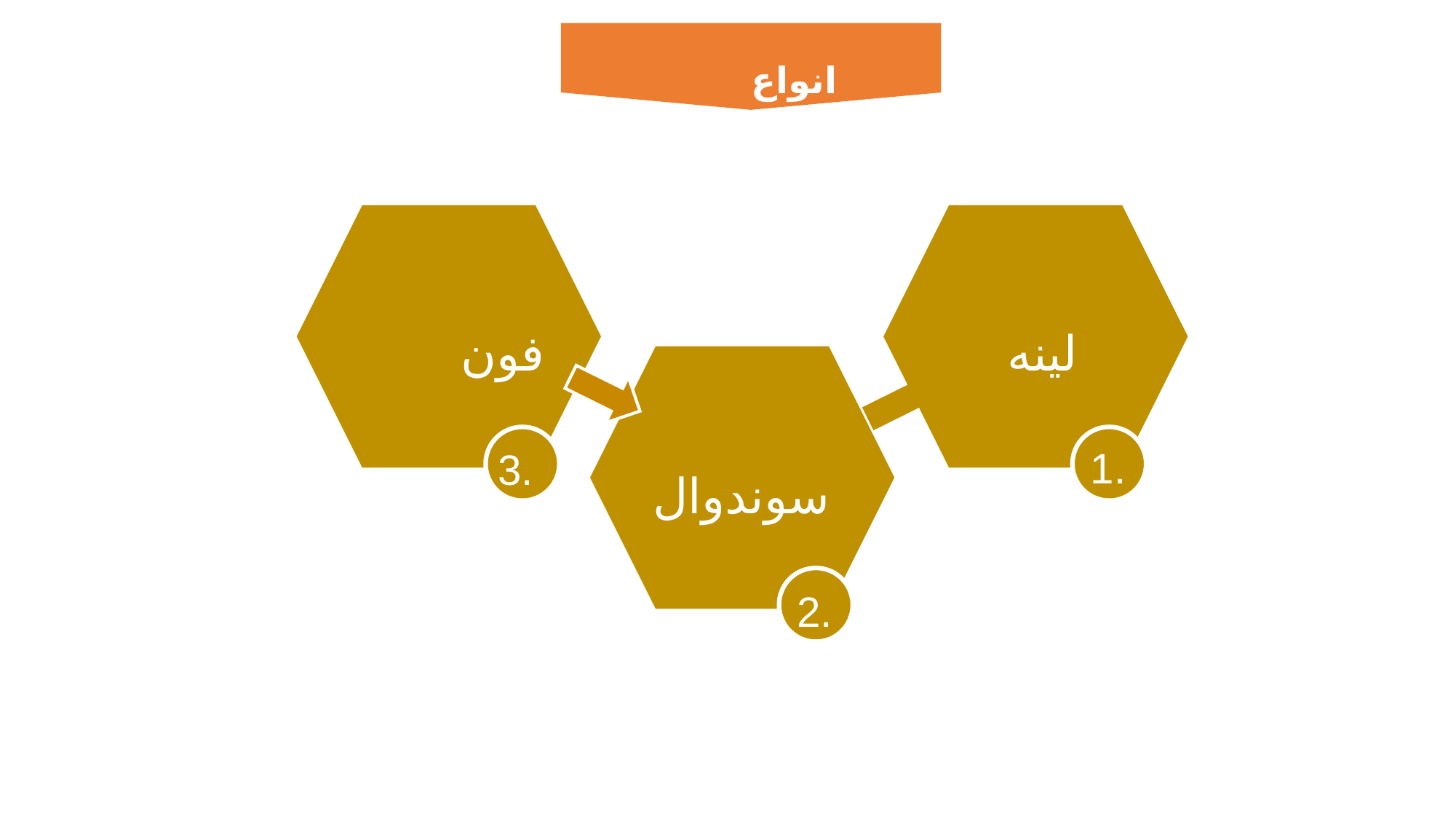

انواع شغال

فون سربر
لینه

سوندوال

1.
3.

2.